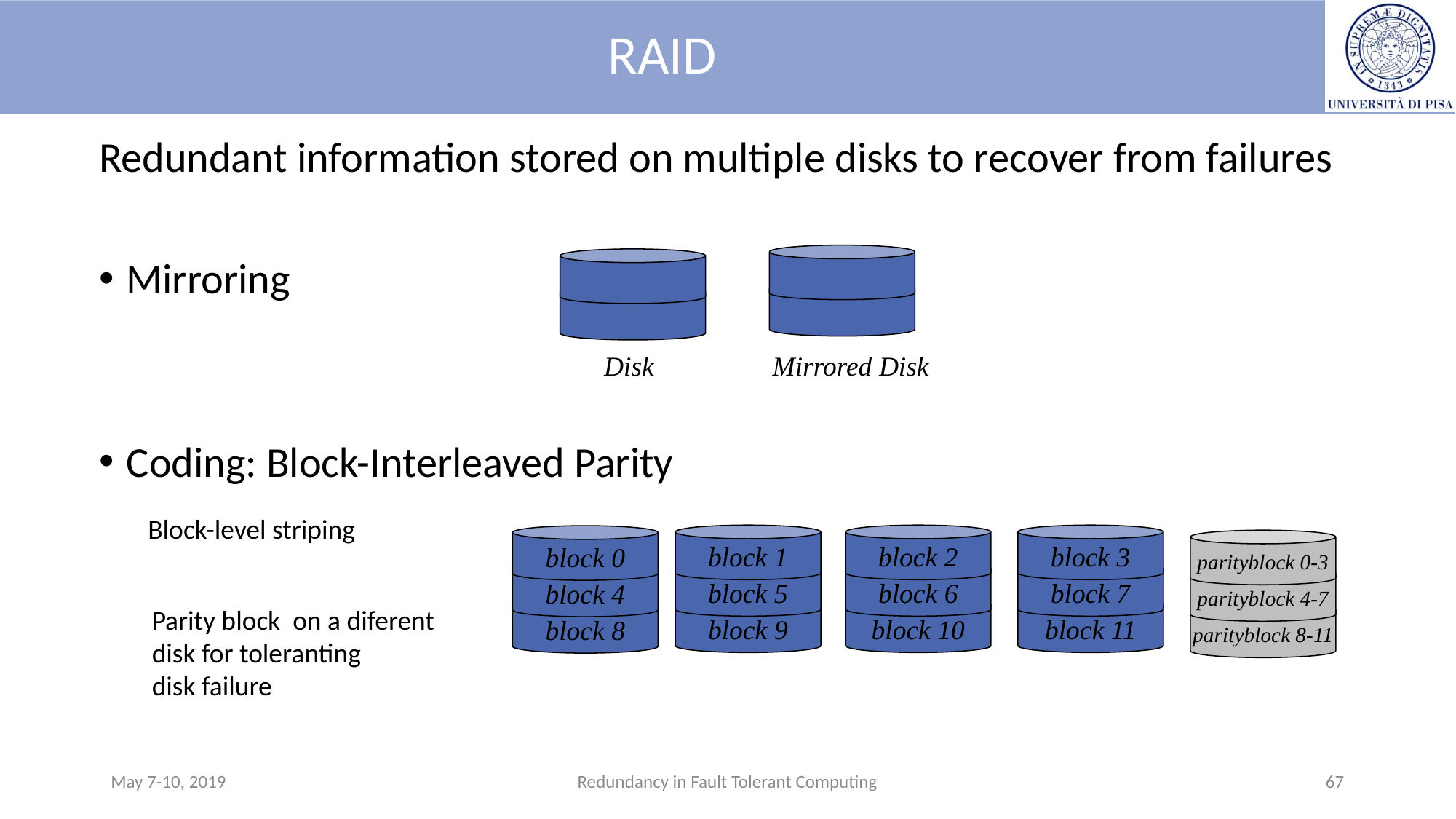

# RAID
Redundant information stored on multiple disks to recover from failures

Mirroring

Coding: Block-Interleaved Parity

Mirrored Disk
Disk
Block-level striping
block 1
block 5
block 9
block 2
block 6
block 10
block 3
block 7
block 11
block 0
block 4
block 8
parityblock 0-3
parityblock 4-7
parityblock 8-11
Parity block  on a diferent
disk for toleranting
disk failure
May 7-10, 2019
Redundancy in Fault Tolerant Computing
67